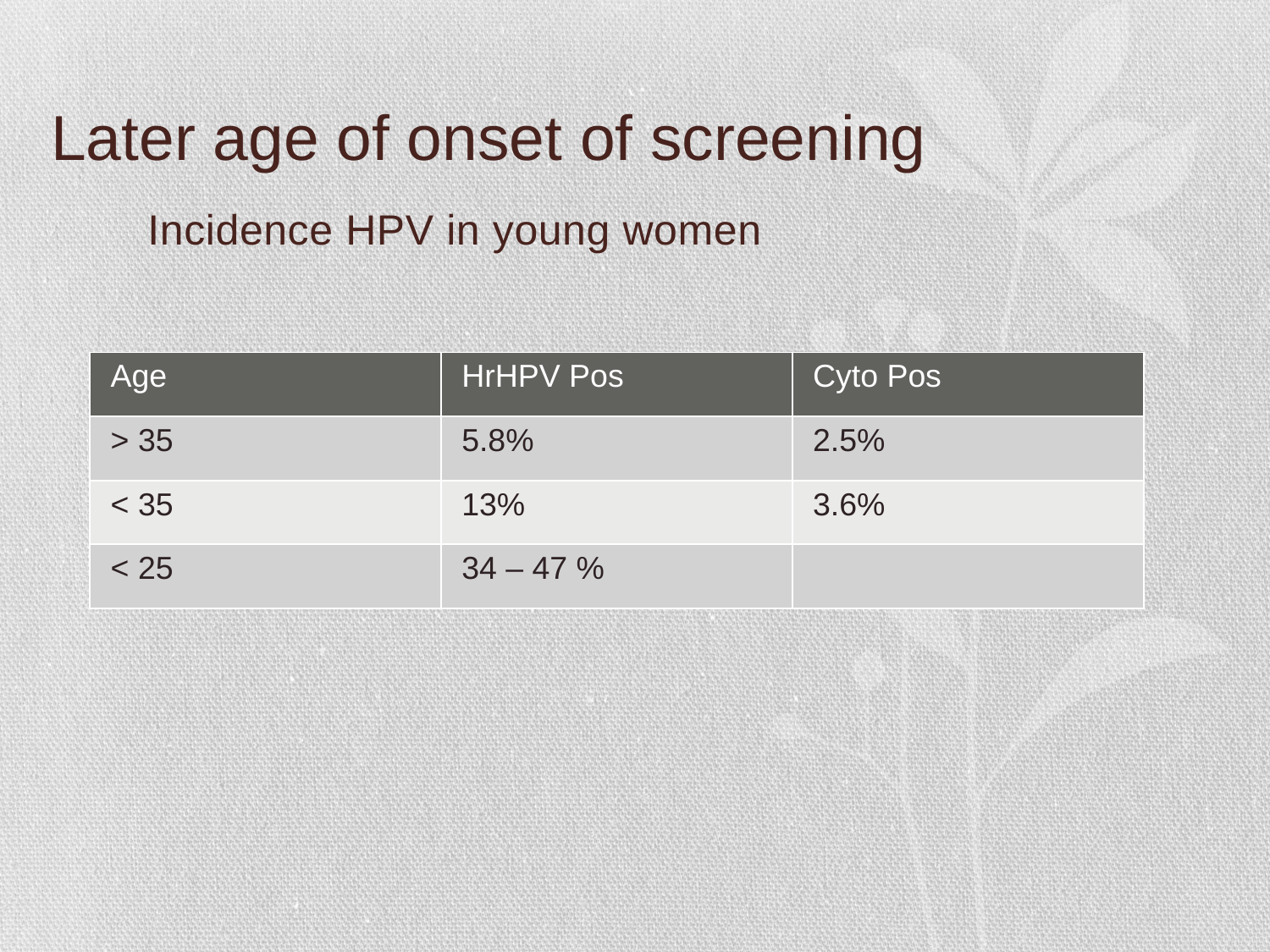

# Later age of onset of screening
Incidence HPV in young women

| Age | HrHPV Pos | Cyto Pos |
| --- | --- | --- |
| > 35 | 5.8% | 2.5% |
| < 35 | 13% | 3.6% |
| < 25 | 34 – 47 % |  |